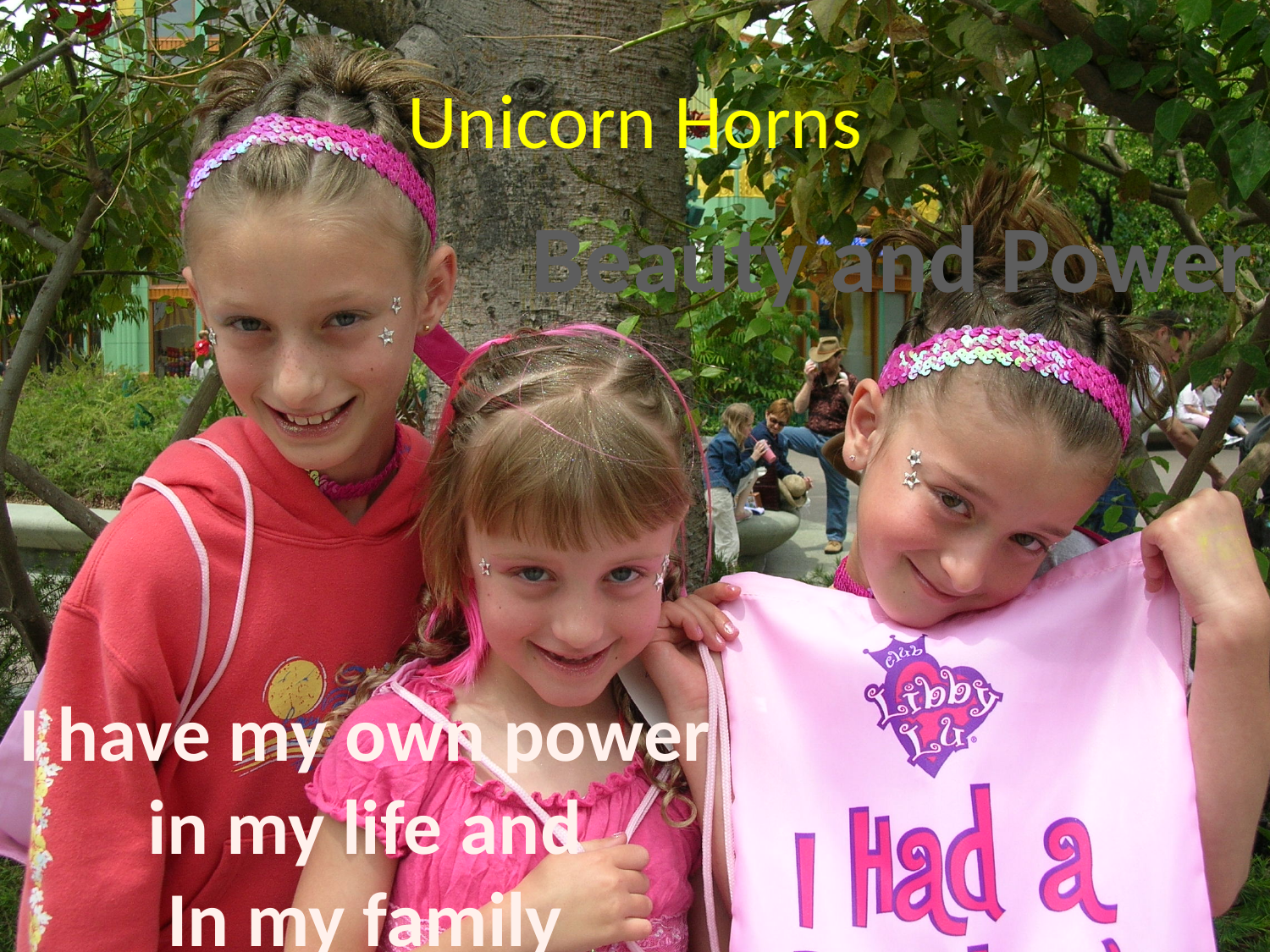

# Unicorn Horns
Beauty and Power

I have my own power
in my life and
In my family